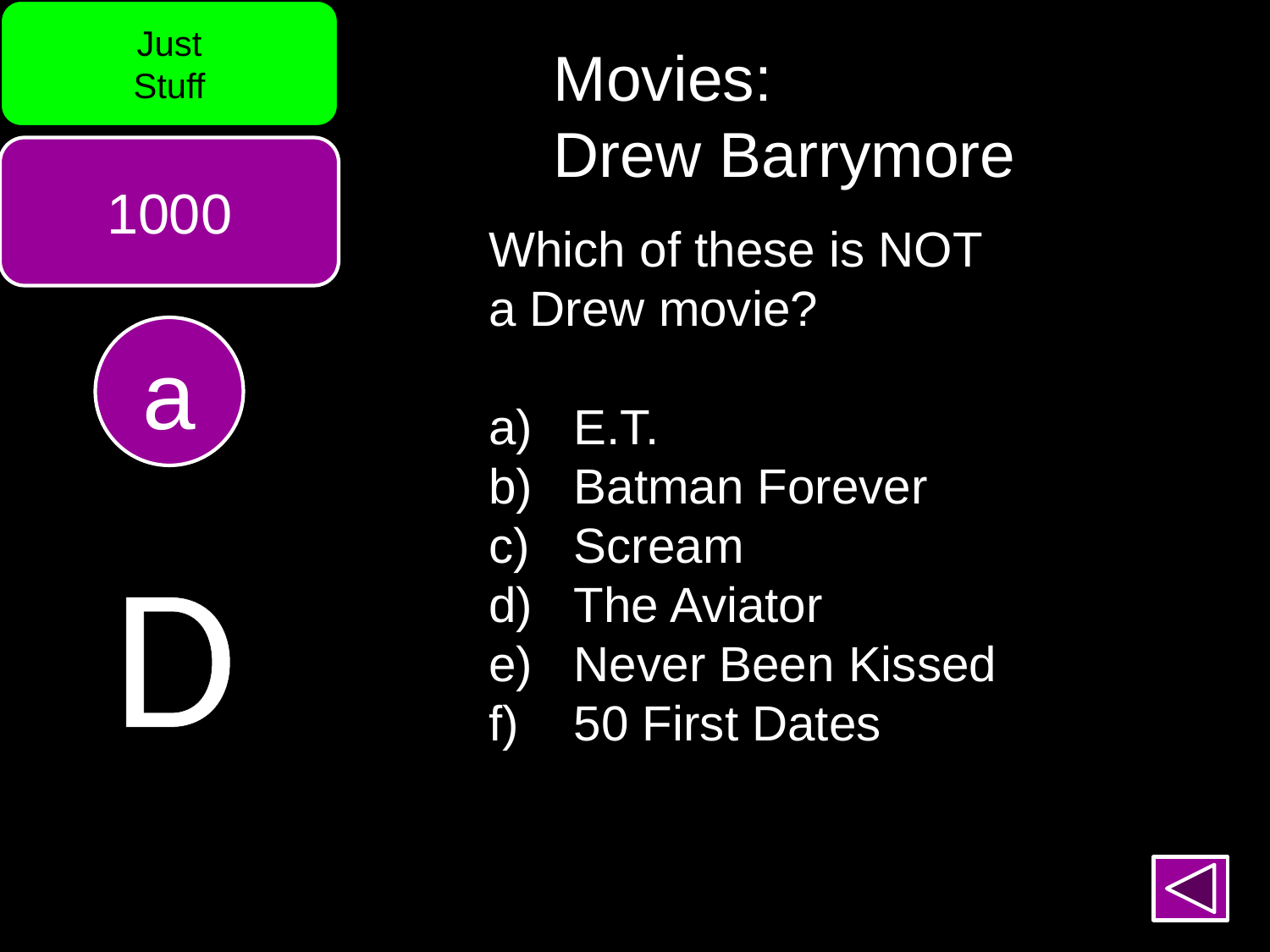

Just
Stuff
Movies:
Drew Barrymore
1000
Which of these is NOT
a Drew movie?

 E.T.
 Batman Forever
 Scream
 The Aviator
 Never Been Kissed
 50 First Dates
a
D